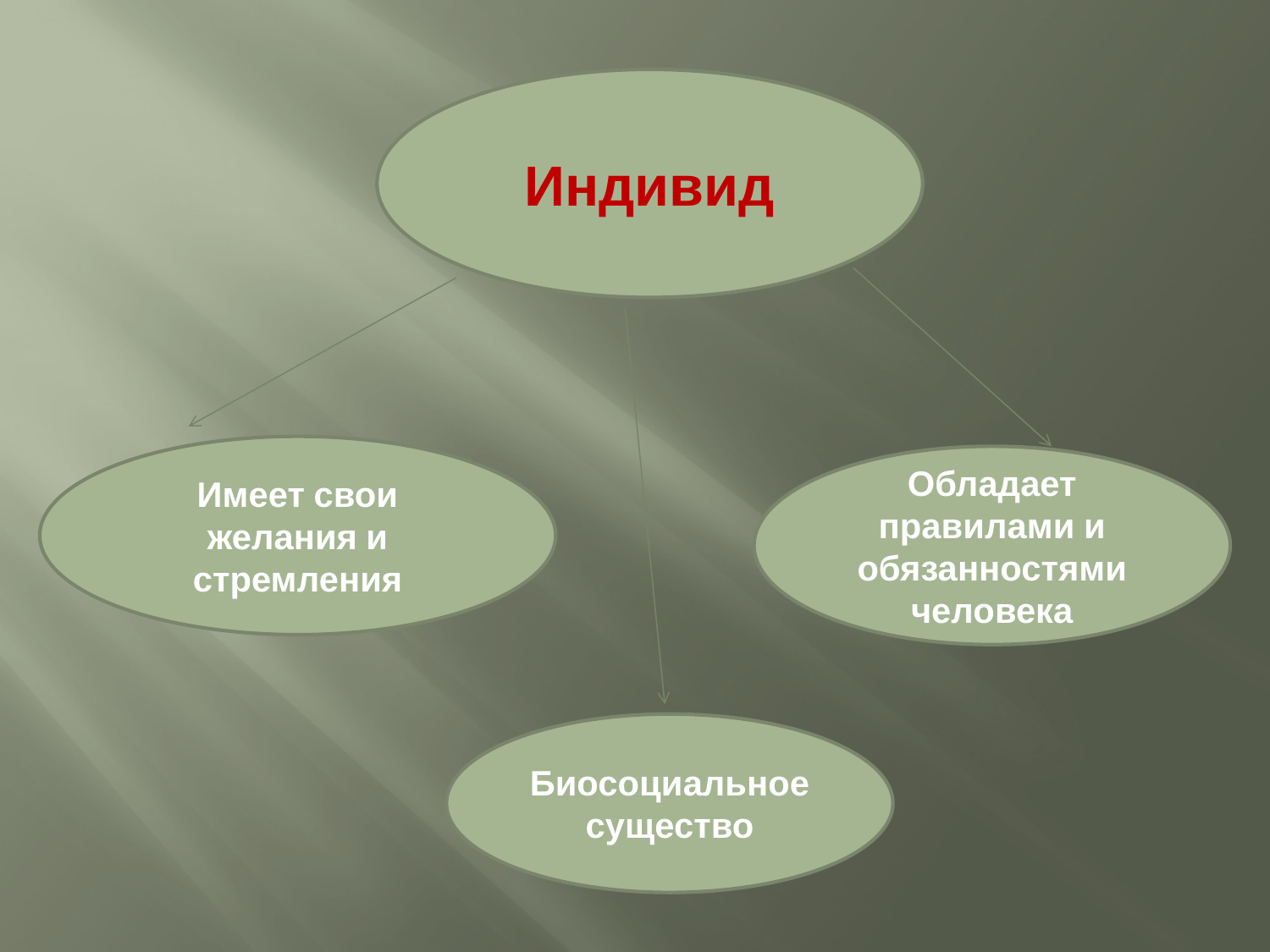

Индивид
Имеет свои желания и стремления
Обладает правилами и обязанностями человека
Биосоциальное существо